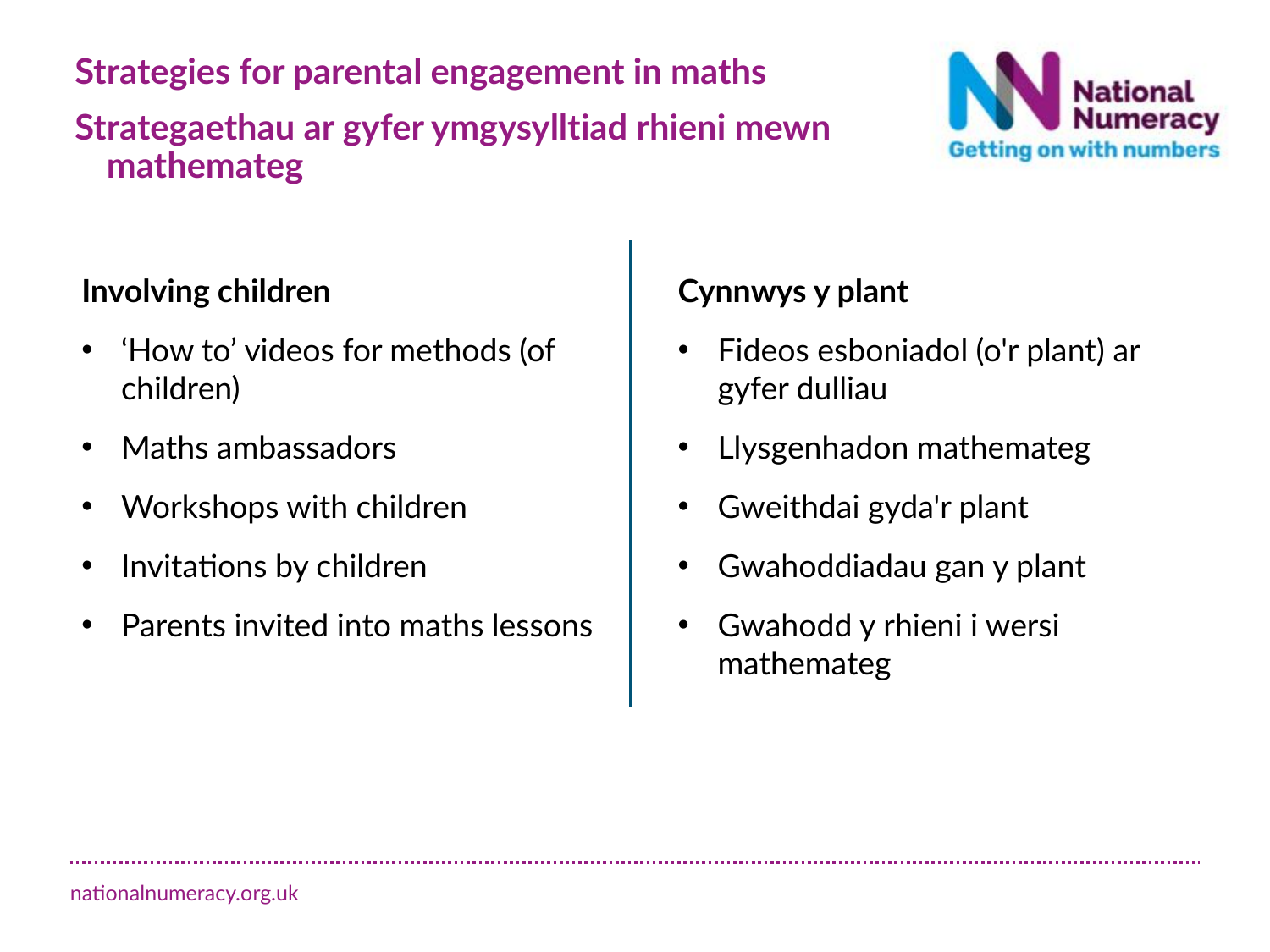

Strategies for parental engagement in maths
Strategaethau ar gyfer ymgysylltiad rhieni mewn mathemateg
Involving children
‘How to’ videos for methods (of children)
Maths ambassadors
Workshops with children
Invitations by children
Parents invited into maths lessons
Cynnwys y plant
Fideos esboniadol (o'r plant) ar gyfer dulliau
Llysgenhadon mathemateg
Gweithdai gyda'r plant
Gwahoddiadau gan y plant
Gwahodd y rhieni i wersi mathemateg